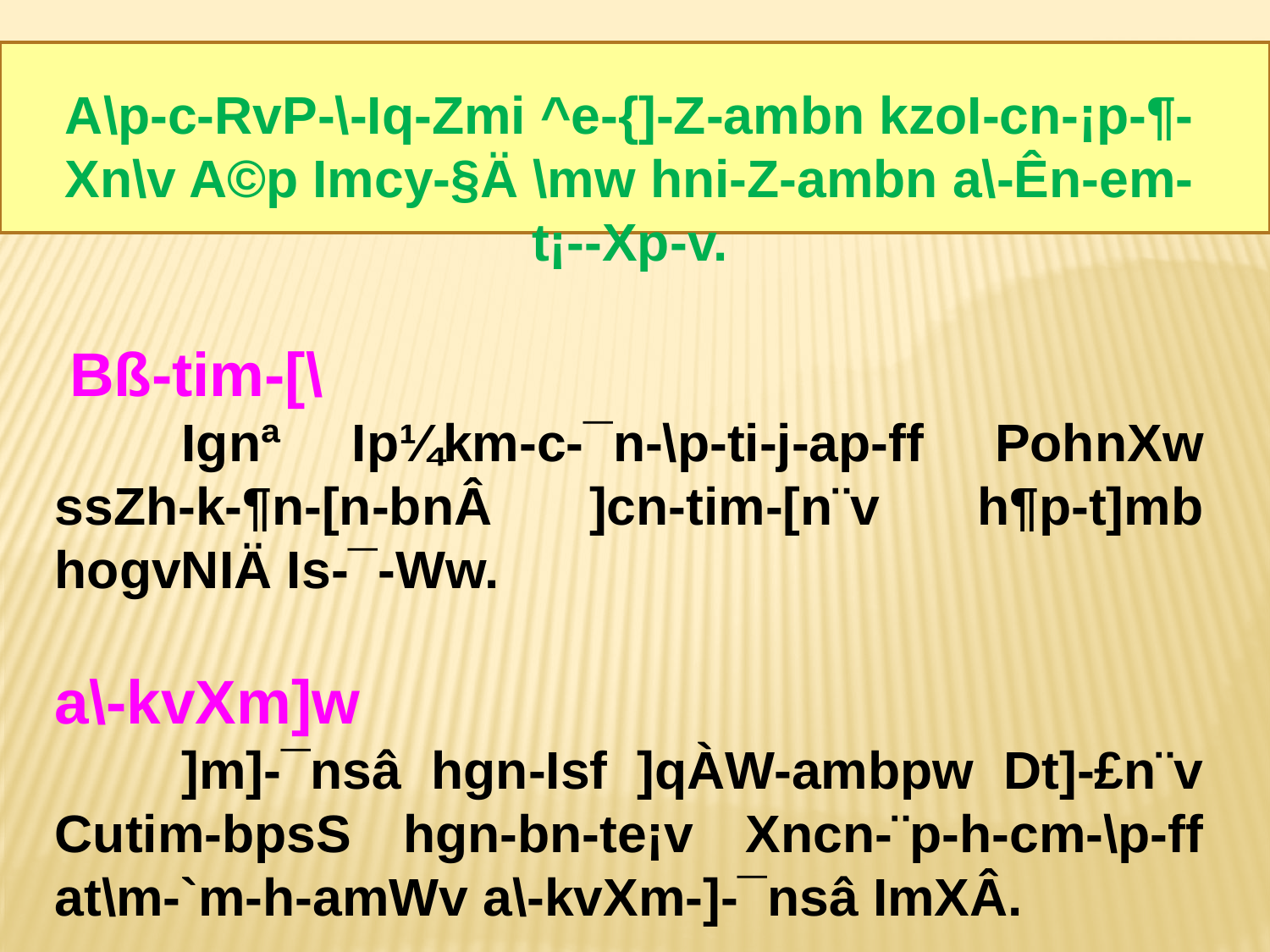

A\p-c-RvP-\-Iq-Zmi ^e-{]-Z-ambn kzoI-cn-¡p-¶-Xn\v A©p Imcy-§Ä \mw hni-Z-ambn a\-Ên-em-t¡-­-Xp-­v.

 Bß-tim-[\
	Ignª Ip¼km-c-¯n-\p-ti-j-ap-ff PohnXw ssZh-k-¶n-[n-bnÂ ]cn-tim-[n¨v h¶p-t]mb hogvNIÄ Is­-¯-Ww.

a\-kvXm]w
	]m]-¯nsâ hgn-Isf ]qÀW-ambpw Dt]-£n¨v Cutim-bpsS hgn-bn-te¡v Xncn-¨p-h-cm-\p-ff at\m-`m-h-amWv a\-kvXm-]-¯nsâ ImXÂ.